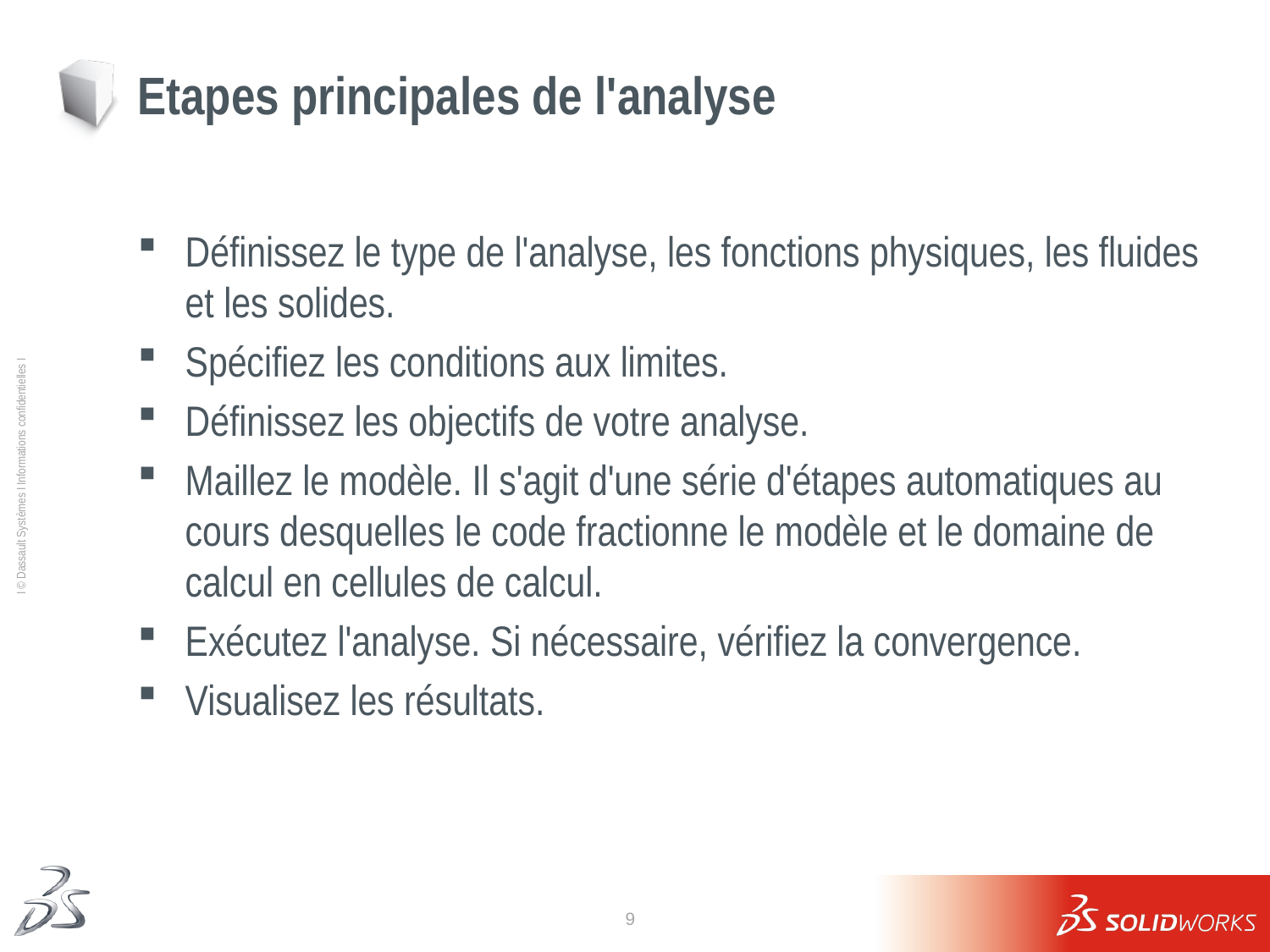

# Etapes principales de l'analyse
Définissez le type de l'analyse, les fonctions physiques, les fluides et les solides.
Spécifiez les conditions aux limites.
Définissez les objectifs de votre analyse.
Maillez le modèle. Il s'agit d'une série d'étapes automatiques au cours desquelles le code fractionne le modèle et le domaine de calcul en cellules de calcul.
Exécutez l'analyse. Si nécessaire, vérifiez la convergence.
Visualisez les résultats.